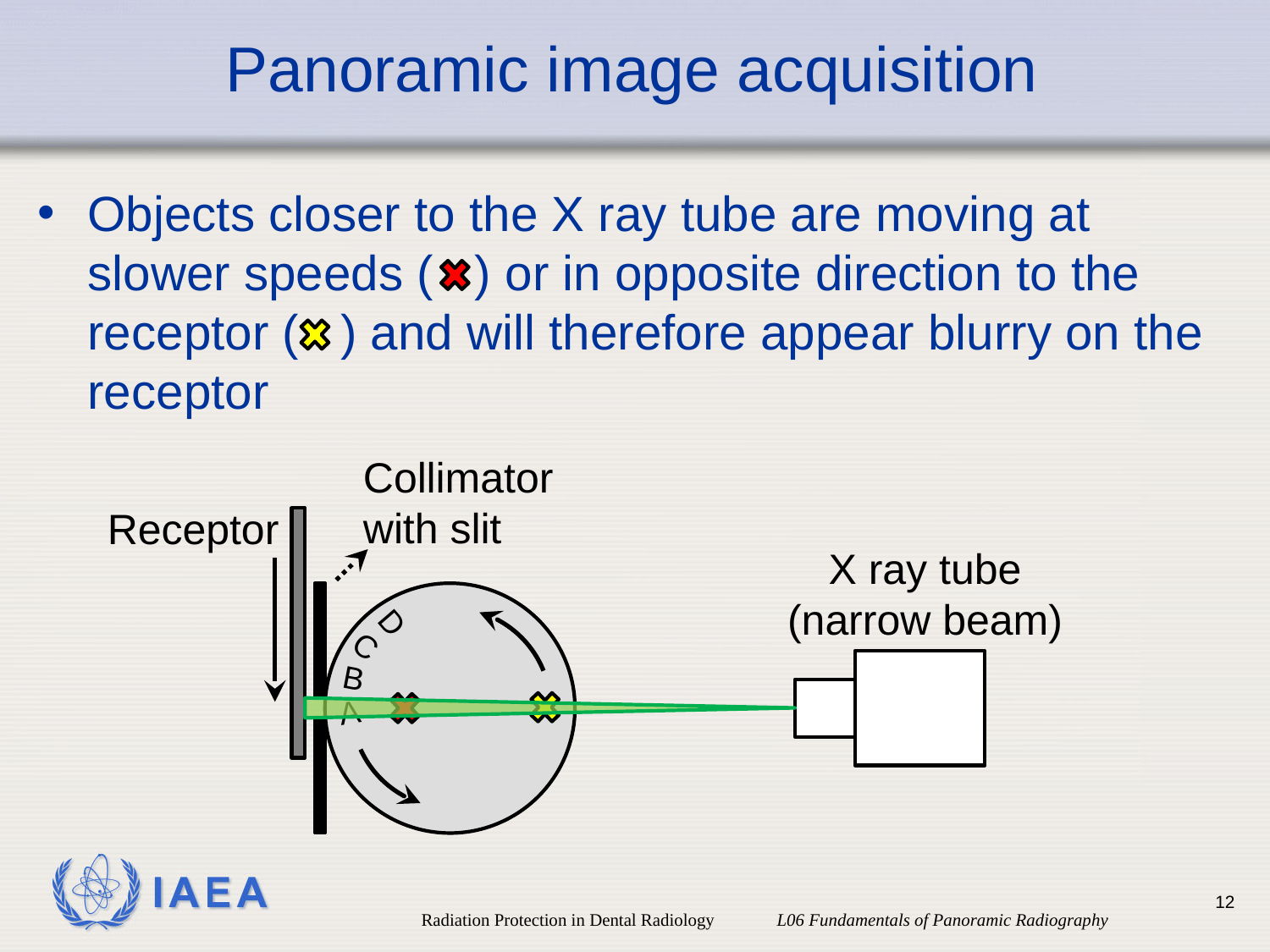

# Panoramic image acquisition
Objects closer to the X ray tube are moving at slower speeds (   ) or in opposite direction to the receptor (   ) and will therefore appear blurry on the receptor

Collimator with slit

Receptor

X ray tube (narrow beam)

D

C
B
A

12
Radiation Protection in Dental Radiology              L06 Fundamentals of Panoramic Radiography